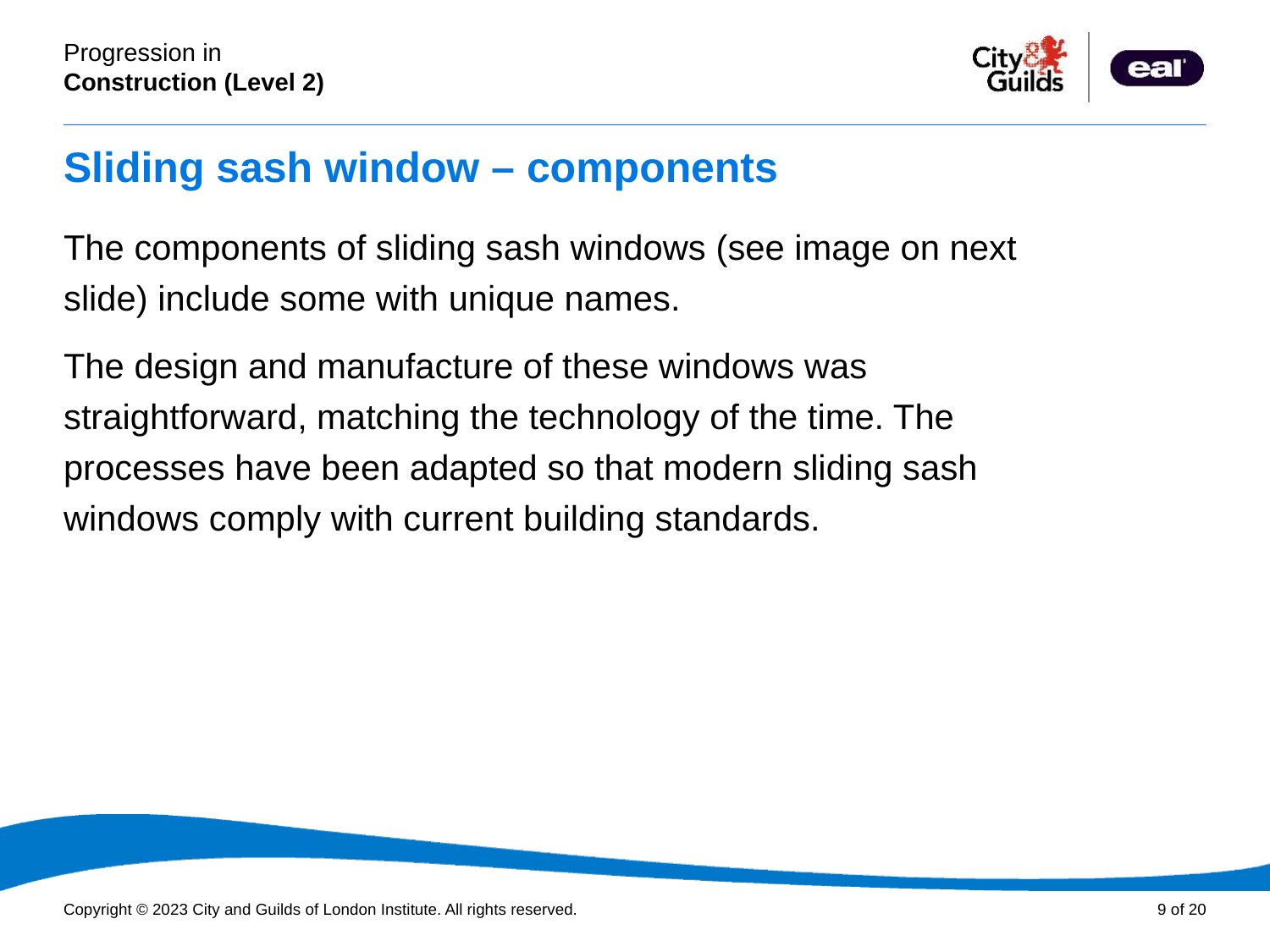

# Sliding sash window – components
The components of sliding sash windows (see image on next slide) include some with unique names.
The design and manufacture of these windows was straightforward, matching the technology of the time. The processes have been adapted so that modern sliding sash windows comply with current building standards.